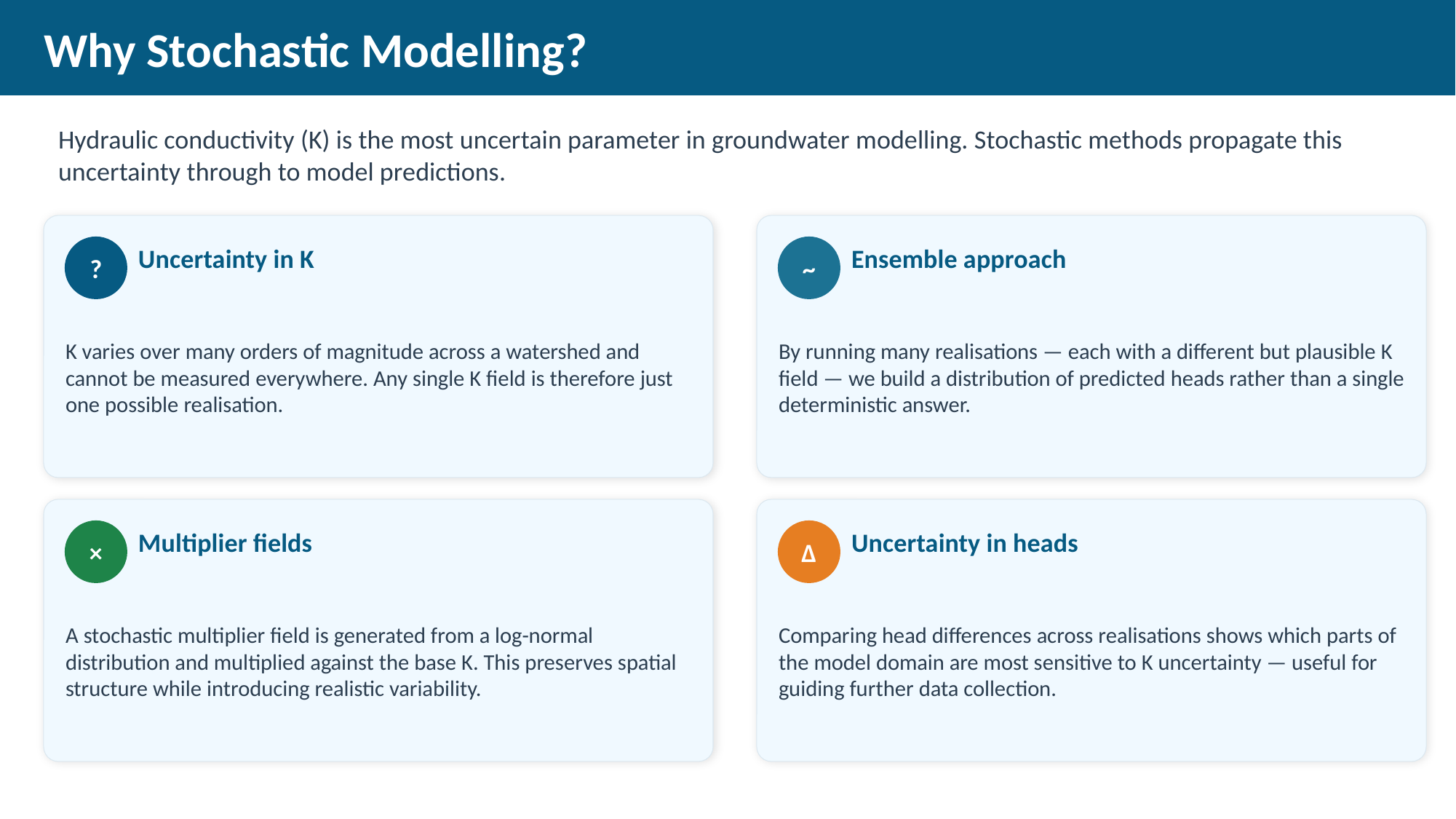

Why Stochastic Modelling?
Hydraulic conductivity (K) is the most uncertain parameter in groundwater modelling. Stochastic methods propagate this uncertainty through to model predictions.

Uncertainty in K
Ensemble approach

?

~
K varies over many orders of magnitude across a watershed and cannot be measured everywhere. Any single K field is therefore just one possible realisation.
By running many realisations — each with a different but plausible K field — we build a distribution of predicted heads rather than a single deterministic answer.

Multiplier fields
Uncertainty in heads

×

Δ
A stochastic multiplier field is generated from a log-normal distribution and multiplied against the base K. This preserves spatial structure while introducing realistic variability.
Comparing head differences across realisations shows which parts of the model domain are most sensitive to K uncertainty — useful for guiding further data collection.